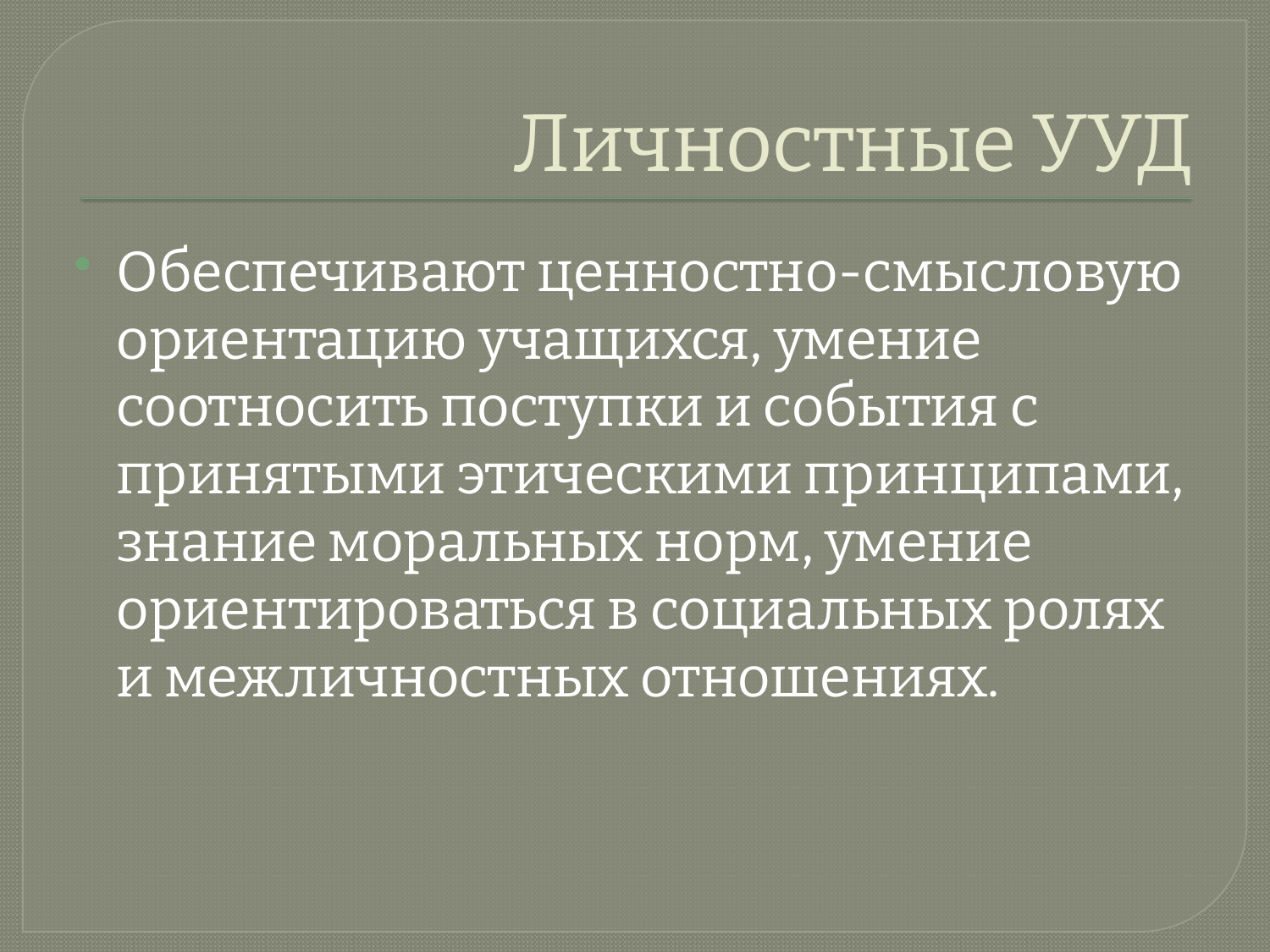

# Личностные УУД
Обеспечивают ценностно-смысловую ориентацию учащихся, умение соотносить поступки и события с принятыми этическими принципами, знание моральных норм, умение ориентироваться в социальных ролях и межличностных отношениях.